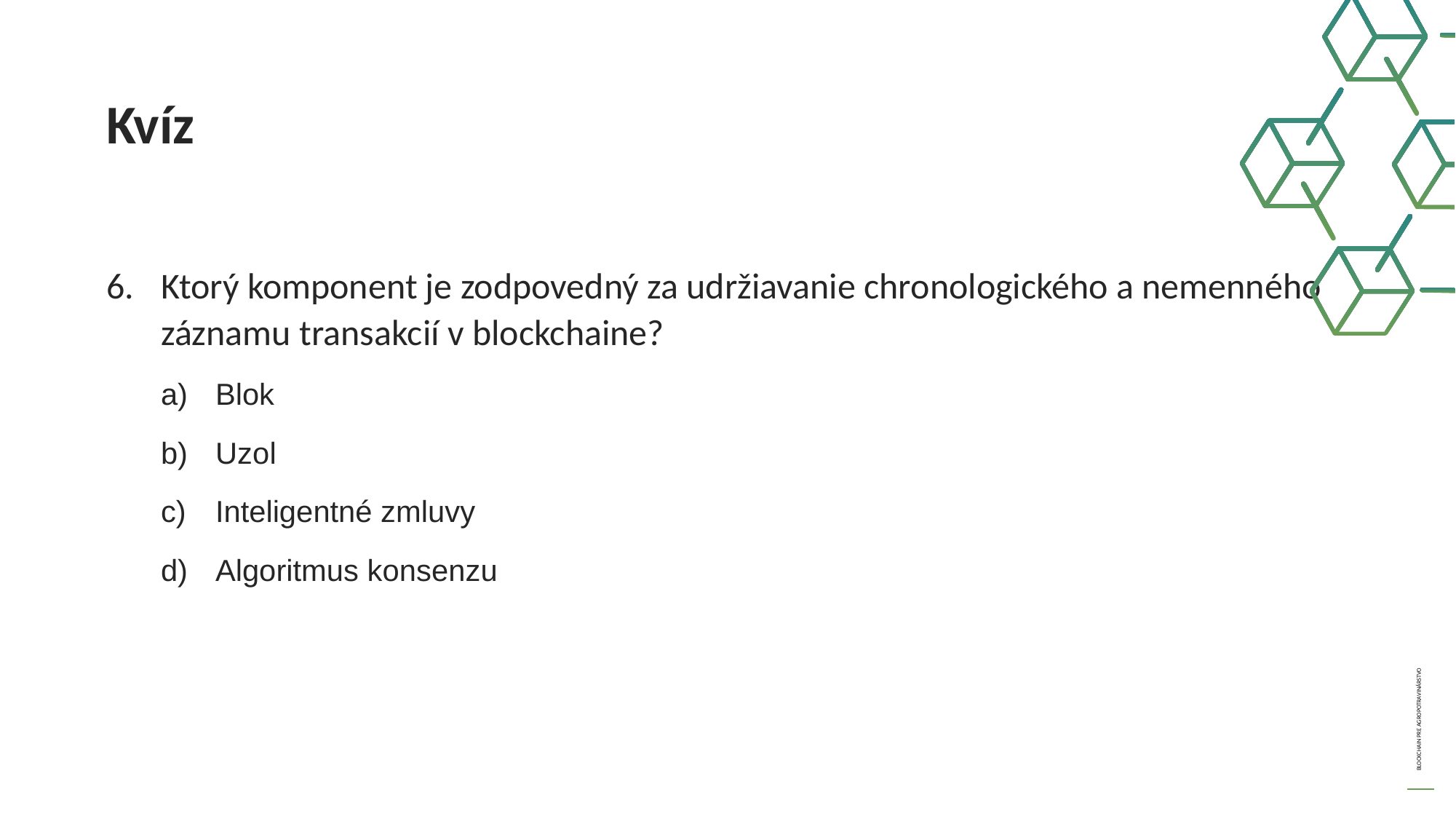

Kvíz
Ktorý komponent je zodpovedný za udržiavanie chronologického a nemenného záznamu transakcií v blockchaine?
Blok
Uzol
Inteligentné zmluvy
Algoritmus konsenzu